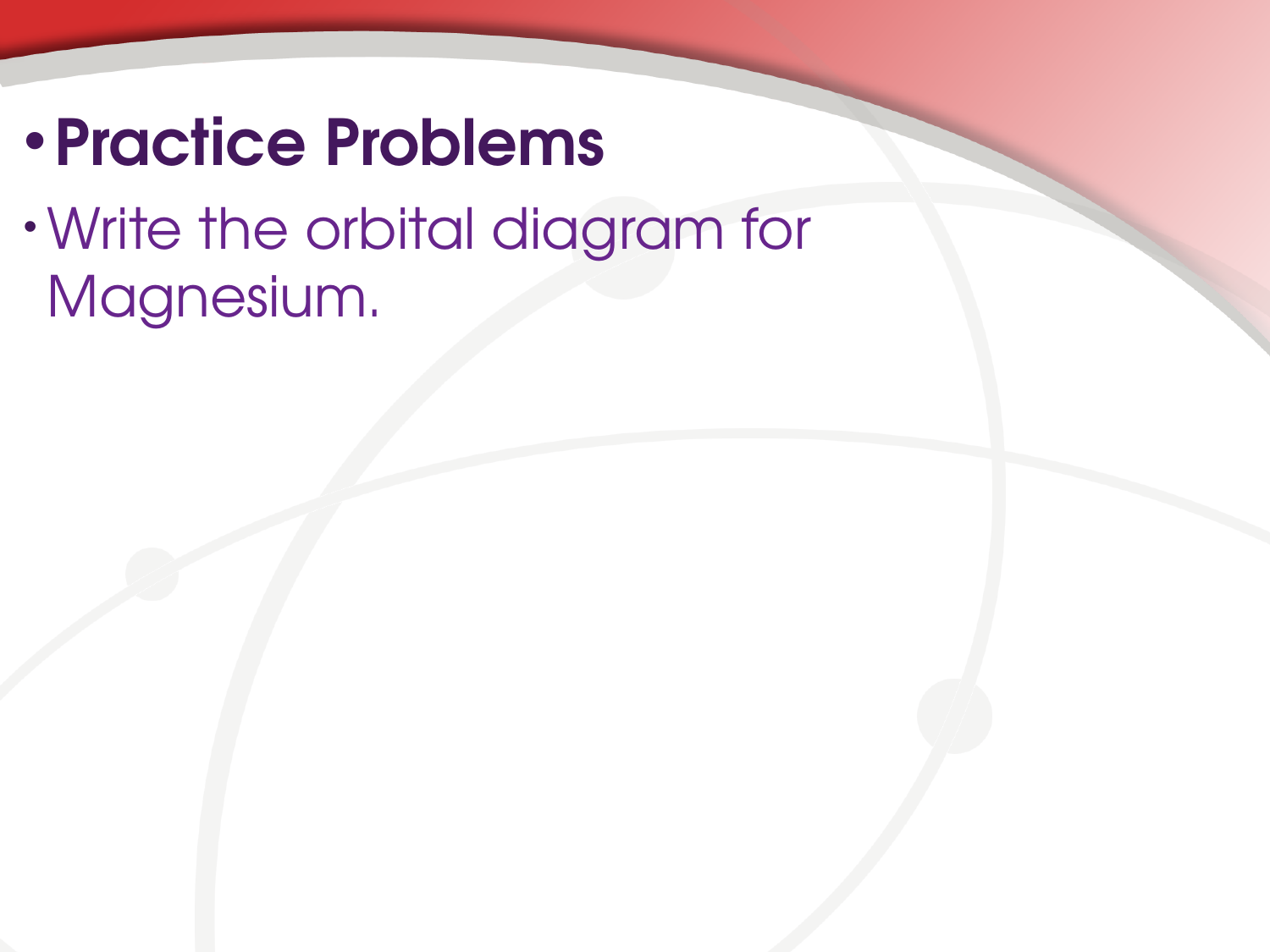

# Practice Problems
Write the orbital diagram for Magnesium.